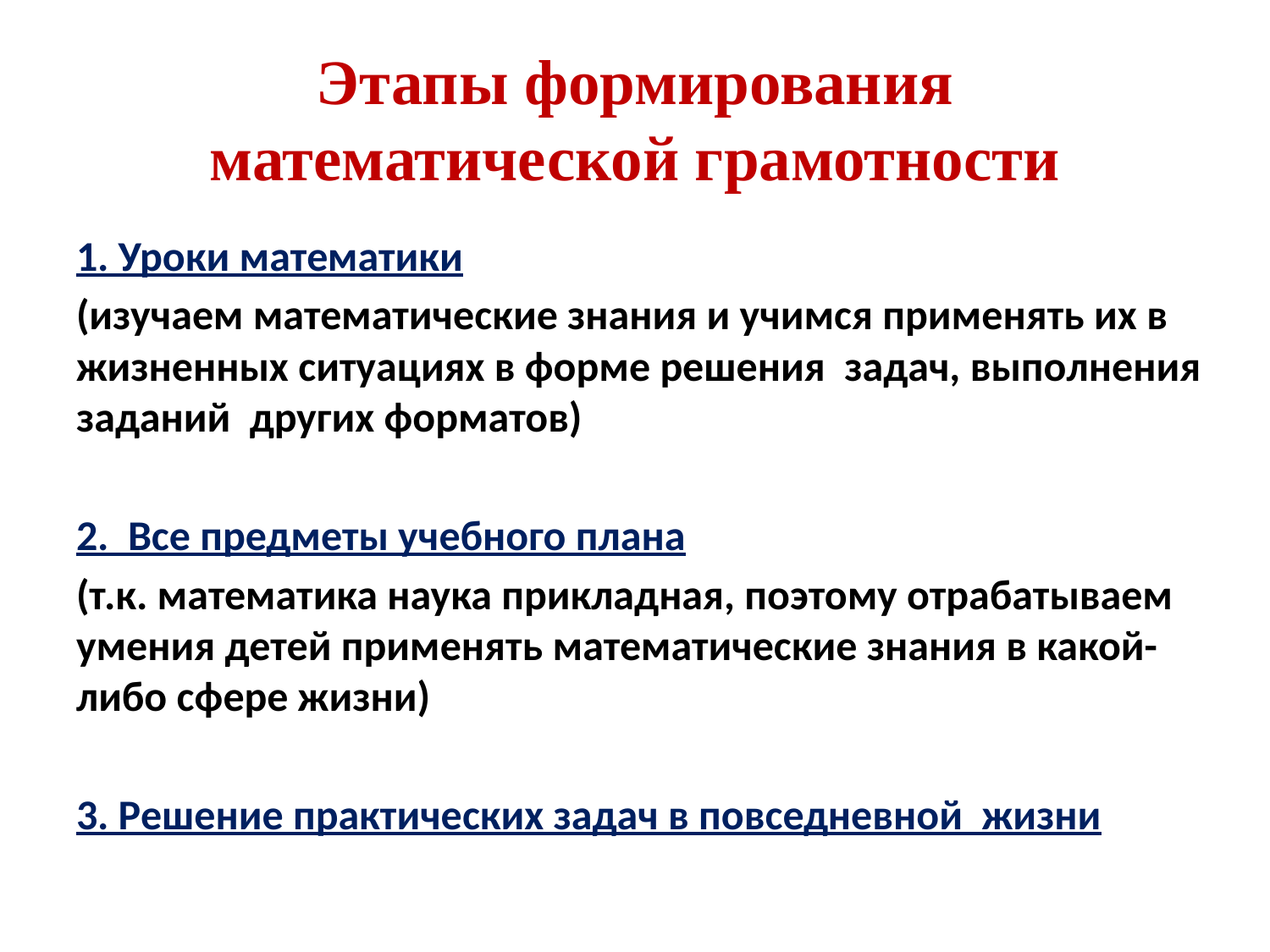

# Этапы формирования математической грамотности
1. Уроки математики
(изучаем математические знания и учимся применять их в жизненных ситуациях в форме решения  задач, выполнения заданий  других форматов)

2.  Все предметы учебного плана
(т.к. математика наука прикладная, поэтому отрабатываем умения детей применять математические знания в какой-либо сфере жизни)

3. Решение практических задач в повседневной  жизни